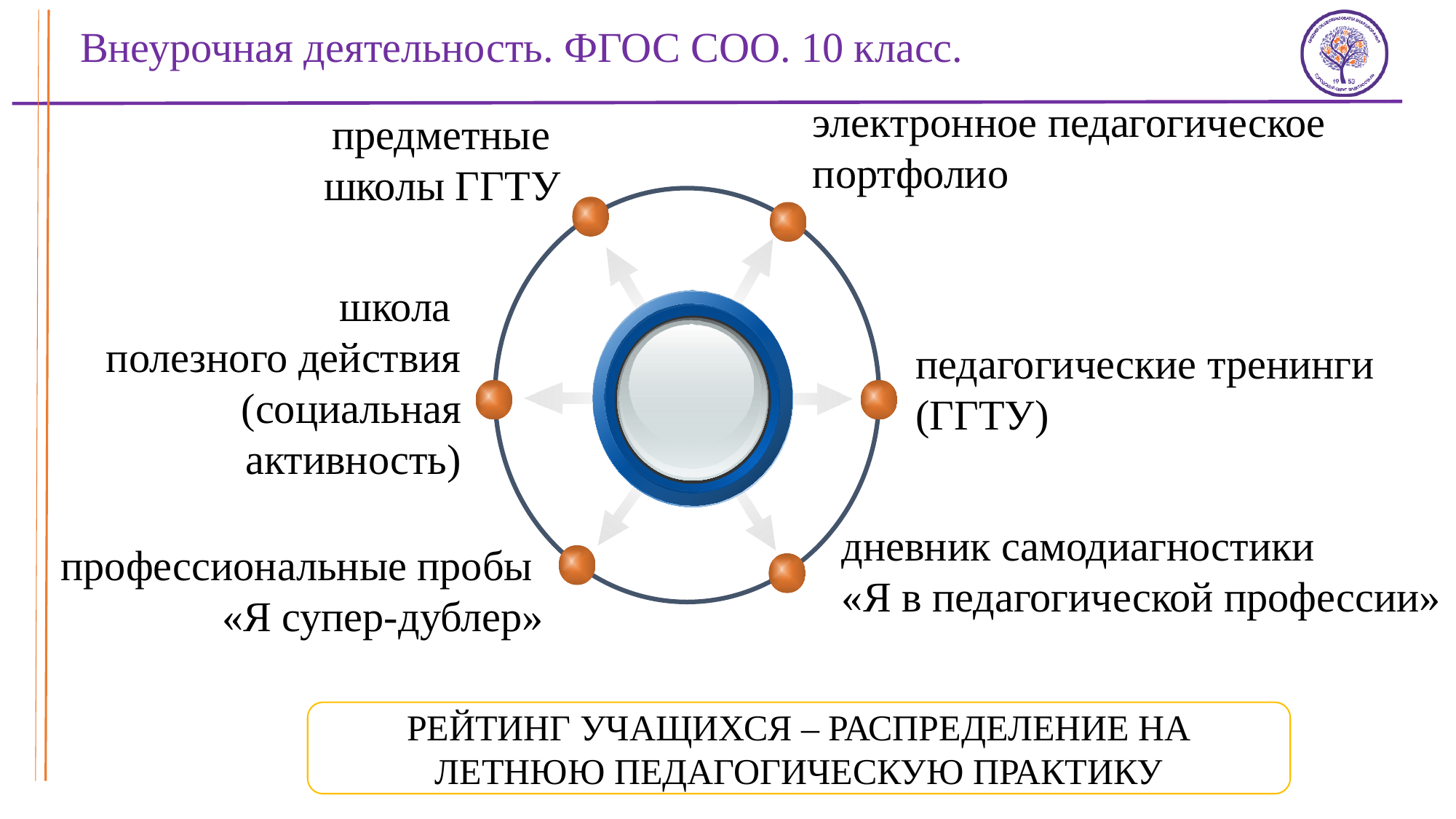

Внеурочная деятельность. ФГОС СОО. 10 класс.
электронное педагогическое
портфолио
предметные
школы ГГТУ

школа
полезного действия
 (социальная активность)

педагогические тренинги
(ГГТУ)

дневник самодиагностики
«Я в педагогической профессии»
профессиональные пробы
«Я супер-дублер»

РЕЙТИНГ УЧАЩИХСЯ – РАСПРЕДЕЛЕНИЕ НА ЛЕТНЮЮ ПЕДАГОГИЧЕСКУЮ ПРАКТИКУ